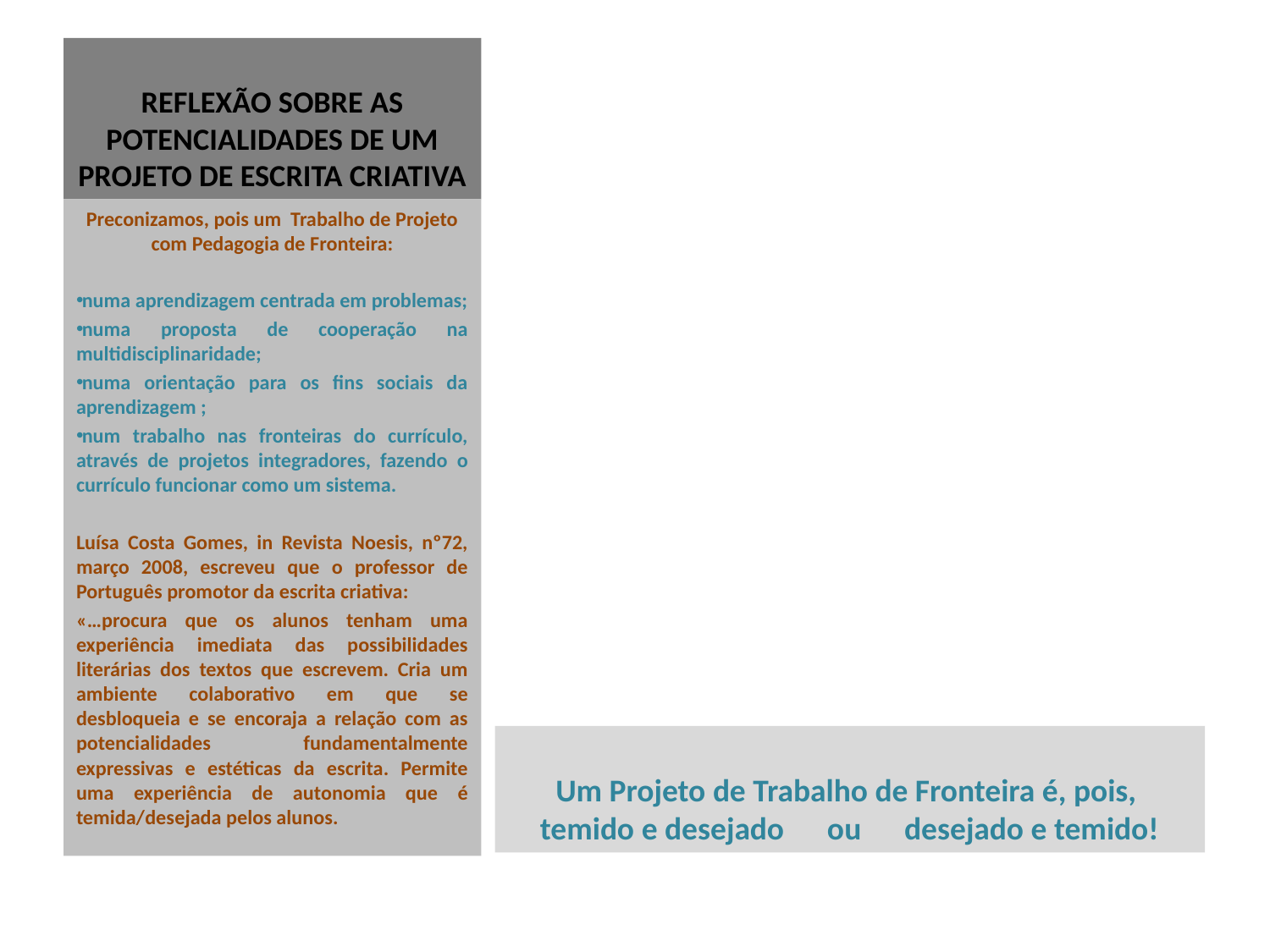

# REFLEXÃO SOBRE AS POTENCIALIDADES DE UM PROJETO DE ESCRITA CRIATIVA

Preconizamos, pois um  Trabalho de Projeto com Pedagogia de Fronteira:

numa aprendizagem centrada em problemas;
numa proposta de cooperação na multidisciplinaridade;
numa orientação para os fins sociais da aprendizagem ;
num trabalho nas fronteiras do currículo, através de projetos integradores, fazendo o currículo funcionar como um sistema.

Luísa Costa Gomes, in Revista Noesis, nº72, março 2008, escreveu que o professor de Português promotor da escrita criativa:
«…procura que os alunos tenham uma experiência imediata das possibilidades literárias dos textos que escrevem. Cria um ambiente colaborativo em que se desbloqueia e se encoraja a relação com as potencialidades fundamentalmente expressivas e estéticas da escrita. Permite uma experiência de autonomia que é temida/desejada pelos alunos.

Um Projeto de Trabalho de Fronteira é, pois,
temido e desejado      ou      desejado e temido!